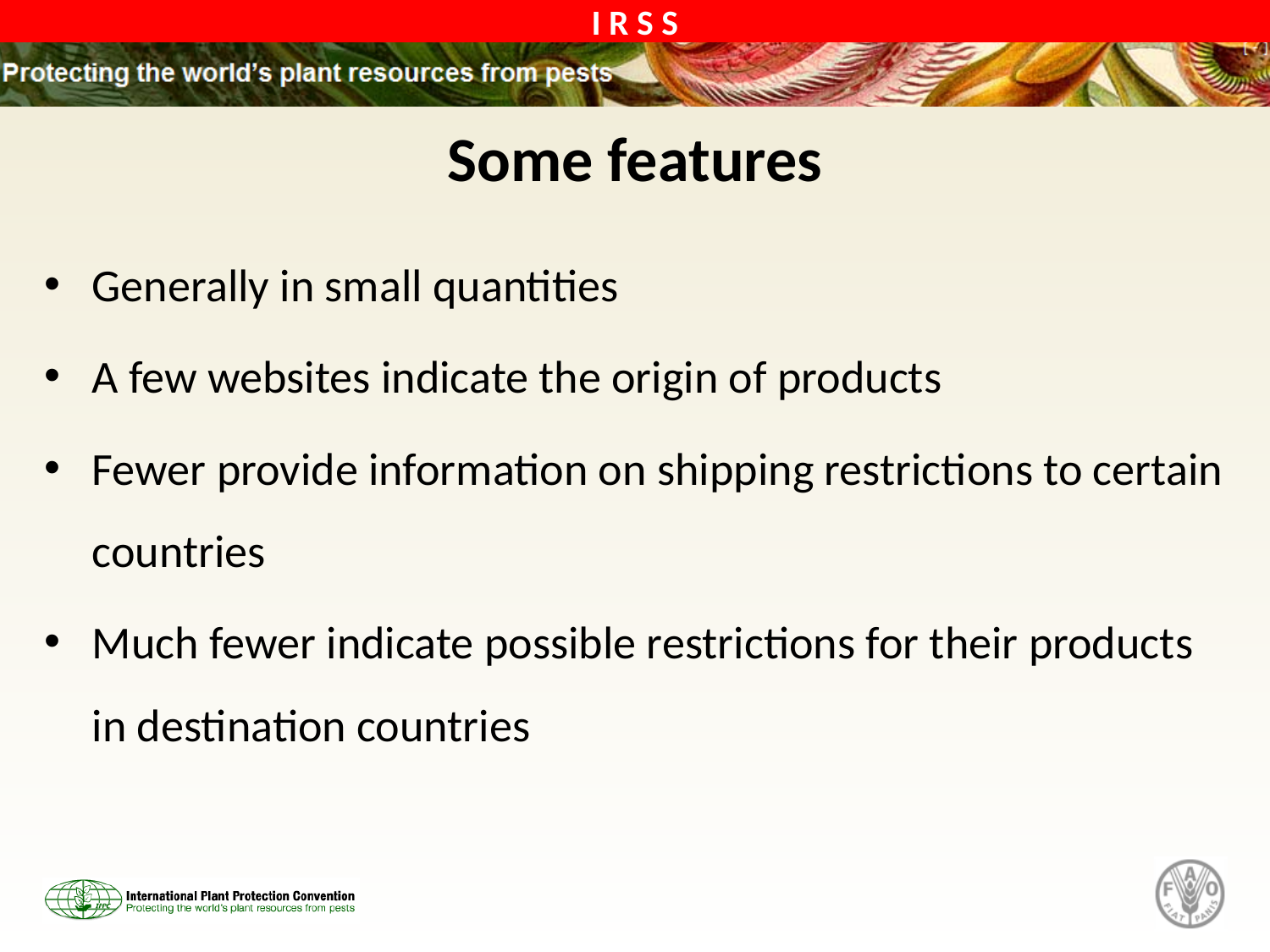

# Some features
Generally in small quantities
A few websites indicate the origin of products
Fewer provide information on shipping restrictions to certain countries
Much fewer indicate possible restrictions for their products in destination countries